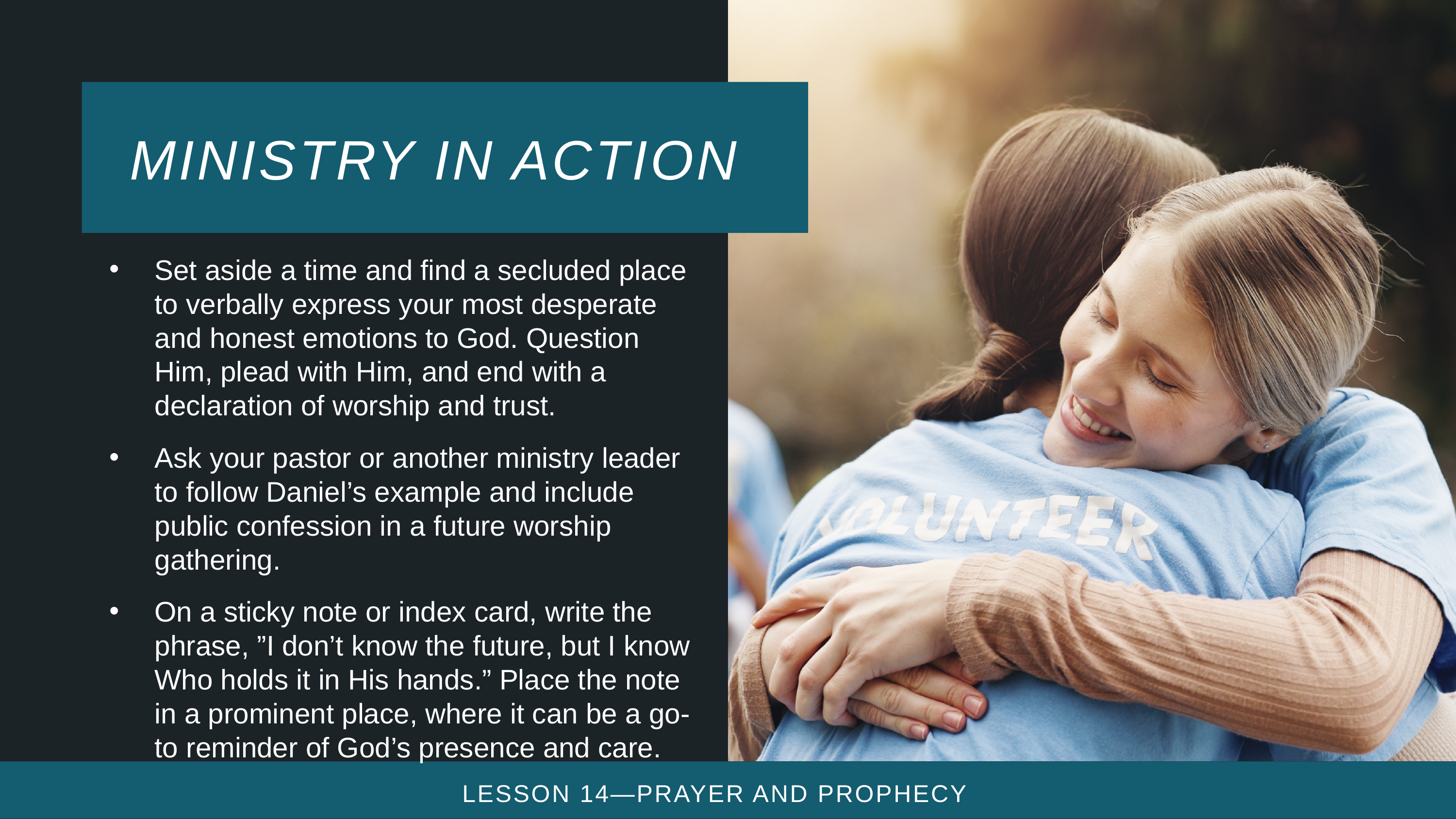

Set aside a time and find a secluded place to verbally express your most desperate and honest emotions to God. Question Him, plead with Him, and end with a declaration of worship and trust.
Ask your pastor or another ministry leader to follow Daniel’s example and include public confession in a future worship gathering.
On a sticky note or index card, write the phrase, ”I don’t know the future, but I know Who holds it in His hands.” Place the note in a prominent place, where it can be a go-to reminder of God’s presence and care.